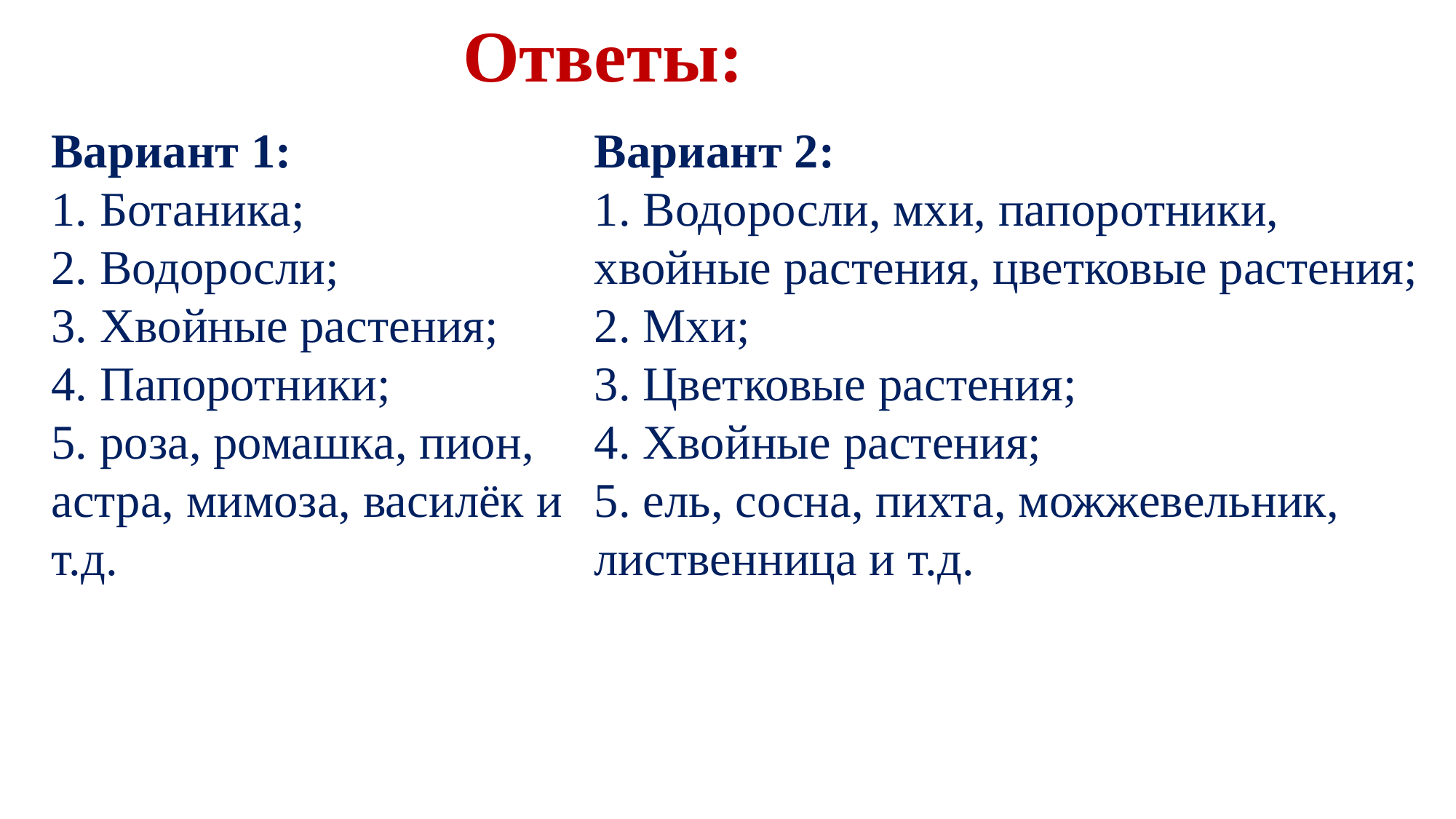

Ответы:
Вариант 1:
1. Ботаника;
2. Водоросли;
3. Хвойные растения;
4. Папоротники;
5. роза, ромашка, пион, астра, мимоза, василёк и т.д.
Вариант 2:
1. Водоросли, мхи, папоротники, хвойные растения, цветковые растения;
2. Мхи;
3. Цветковые растения;
4. Хвойные растения;
5. ель, сосна, пихта, можжевельник, лиственница и т.д.